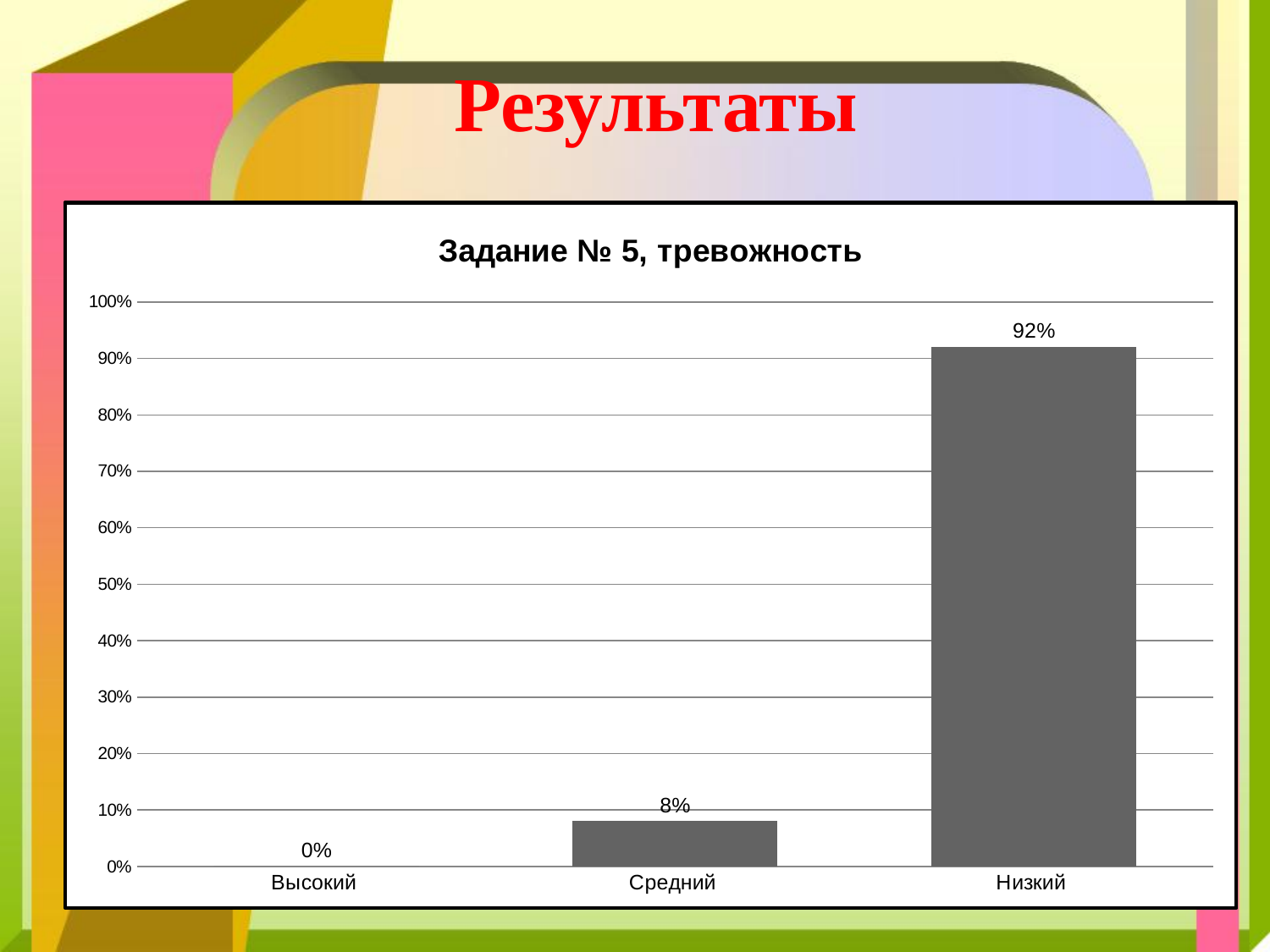

# Результаты

### Chart: Задание № 3, ЭПК

| Category |  |
|---|---|
| Высокий  | 0.44 |
| Средний  | 0.56 |
| Низкий  | 0.0 |

### Chart: Задание № 4, произвольность

| Category |  |
|---|---|
| Высокий | 0.52 |
| Средний | 0.4 |
| Низкий | 0.08000000000000004 |

### Chart: Задание № 5, тревожность

| Category |  |
|---|---|
| Высокий  | 0.0 |
| Средний  | 0.08000000000000004 |
| Низкий  | 0.92 |

### Chart: Задание № 1, мотивация

| Category |  |
|---|---|
| Высокий | 0.3200000000000011 |
| Хороший | 0.3600000000000003 |
| Пол-ое от-ие | 0.2800000000000001 |
| Низкий | 0.04000000000000011 |
| Негат-ое от-ие | 0.0 |

### Chart: Задание № 2, самооценка

| Category |  |
|---|---|
| Очень высокий | 0.8400000000000006 |
| Высокий | 0.16 |
| Средний | 0.0 |
| Низкий | 0.0 |